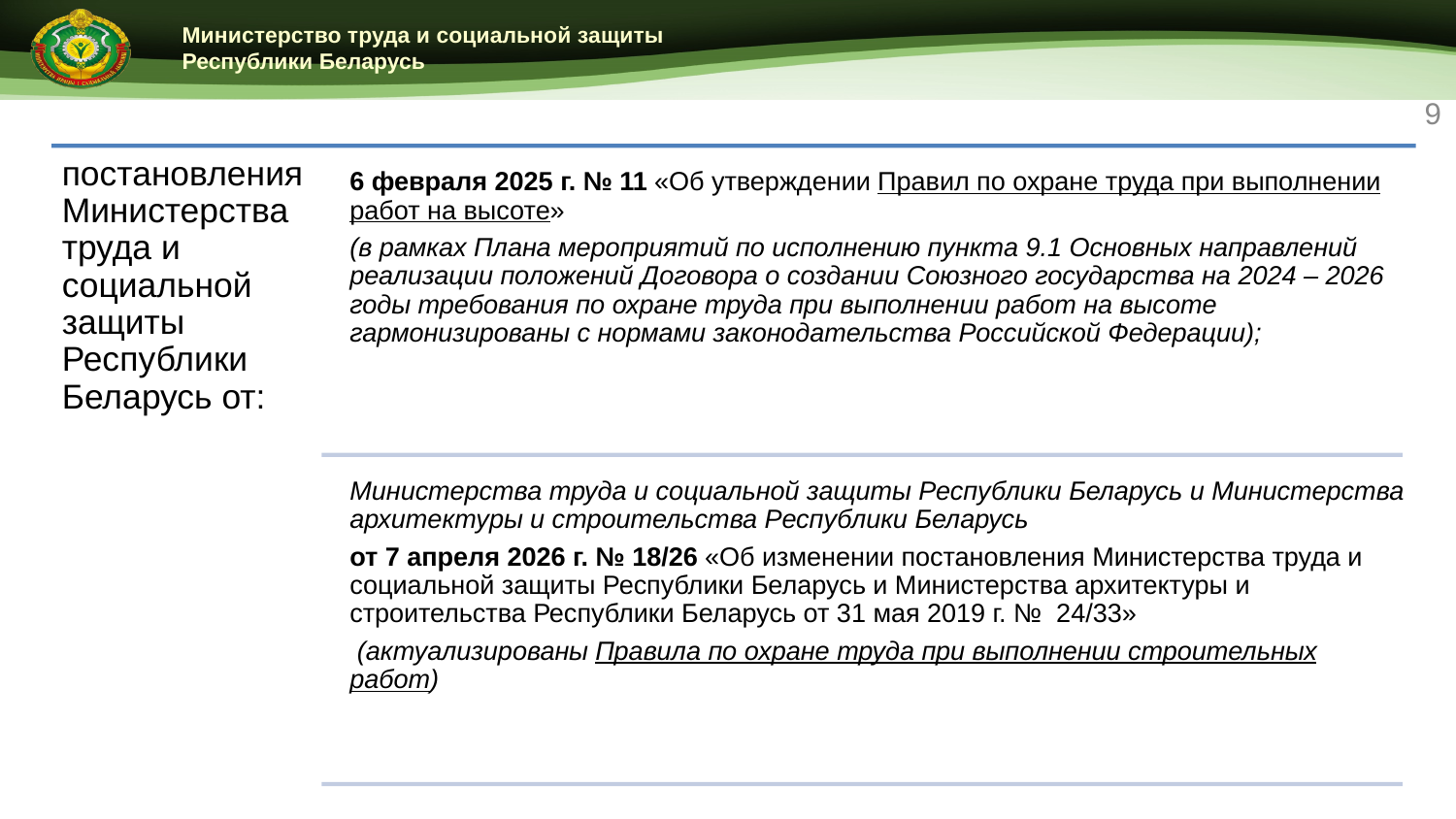

9
постановления Министерства труда и социальной защиты Республики Беларусь от:
6 февраля 2025 г. № 11 «Об утверждении Правил по охране труда при выполнении работ на высоте»
(в рамках Плана мероприятий по исполнению пункта 9.1 Основных направлений реализации положений Договора о создании Союзного государства на 2024 – 2026 годы требования по охране труда при выполнении работ на высоте гармонизированы с нормами законодательства Российской Федерации);
Министерства труда и социальной защиты Республики Беларусь и Министерства архитектуры и строительства Республики Беларусь
от 7 апреля 2026 г. № 18/26 «Об изменении постановления Министерства труда и социальной защиты Республики Беларусь и Министерства архитектуры и строительства Республики Беларусь от 31 мая 2019 г. №  24/33»
 (актуализированы Правила по охране труда при выполнении строительных работ)